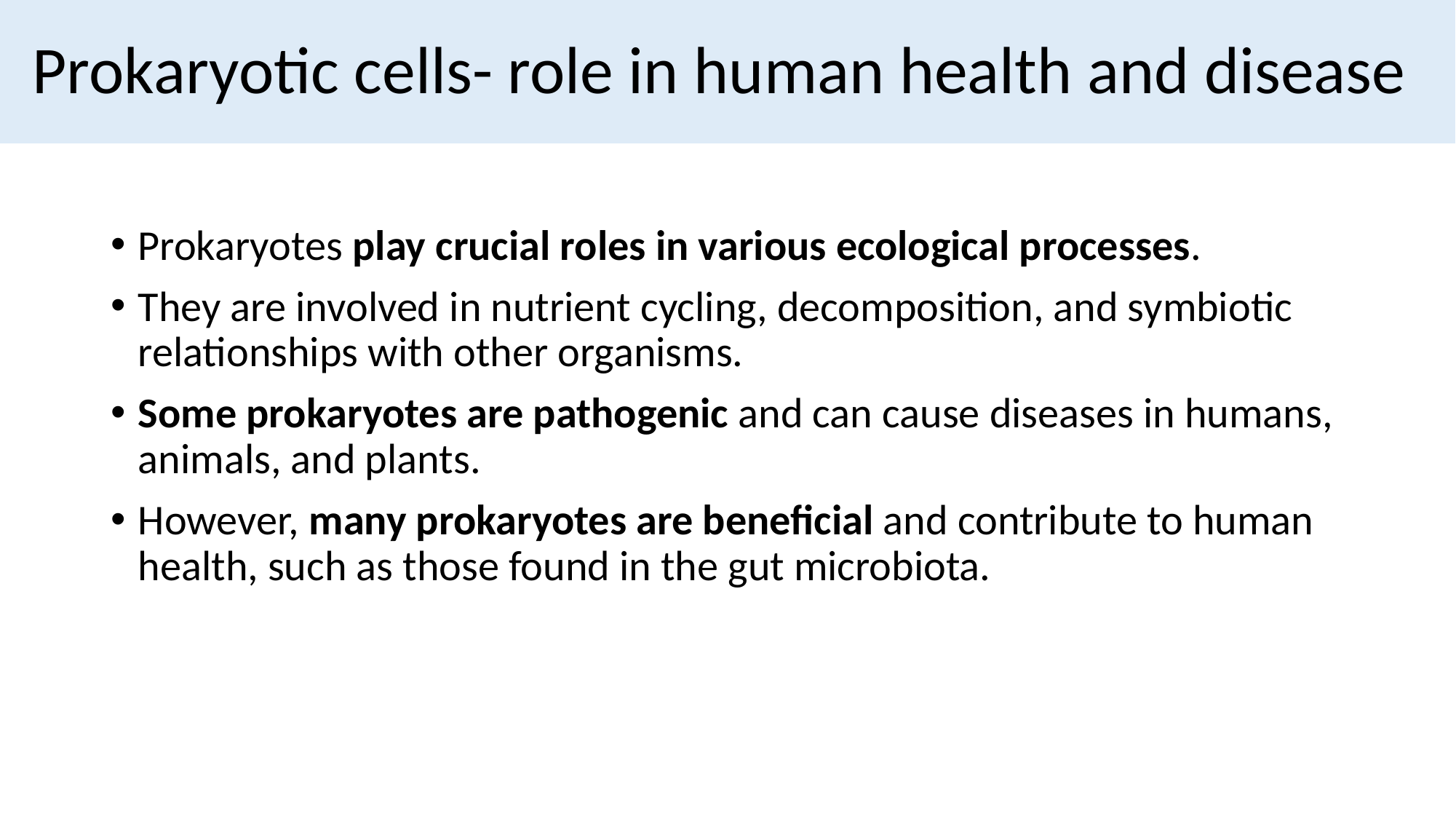

# Prokaryotic cells- role in human health and disease
Prokaryotes play crucial roles in various ecological processes.
They are involved in nutrient cycling, decomposition, and symbiotic relationships with other organisms.
Some prokaryotes are pathogenic and can cause diseases in humans, animals, and plants.
However, many prokaryotes are beneficial and contribute to human health, such as those found in the gut microbiota.